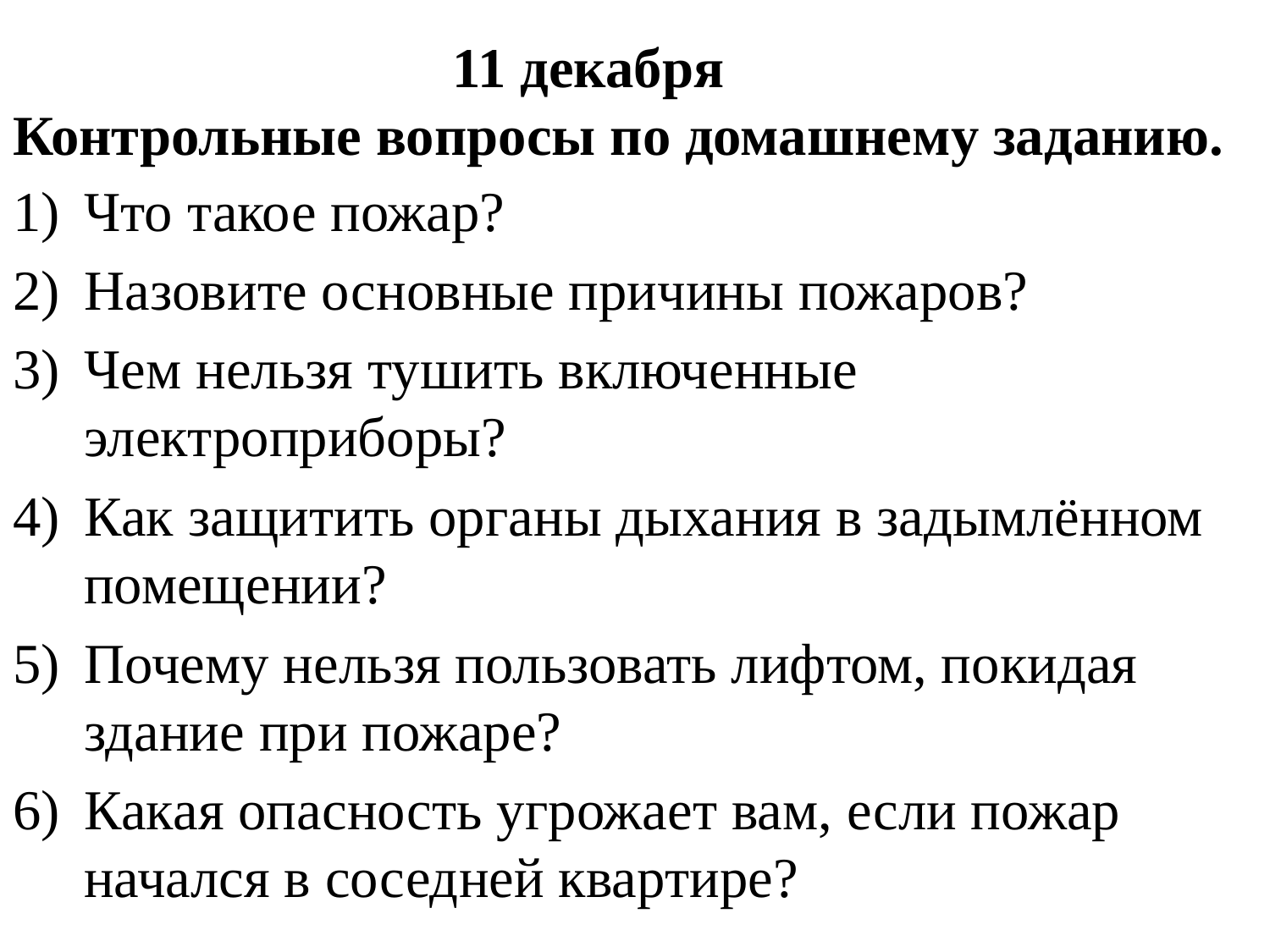

# 11 декабря Контрольные вопросы по домашнему заданию.

Что такое пожар?
Назовите основные причины пожаров?
Чем нельзя тушить включенные электроприборы?
Как защитить органы дыхания в задымлённом помещении?
Почему нельзя пользовать лифтом, покидая здание при пожаре?
Какая опасность угрожает вам, если пожар начался в соседней квартире?